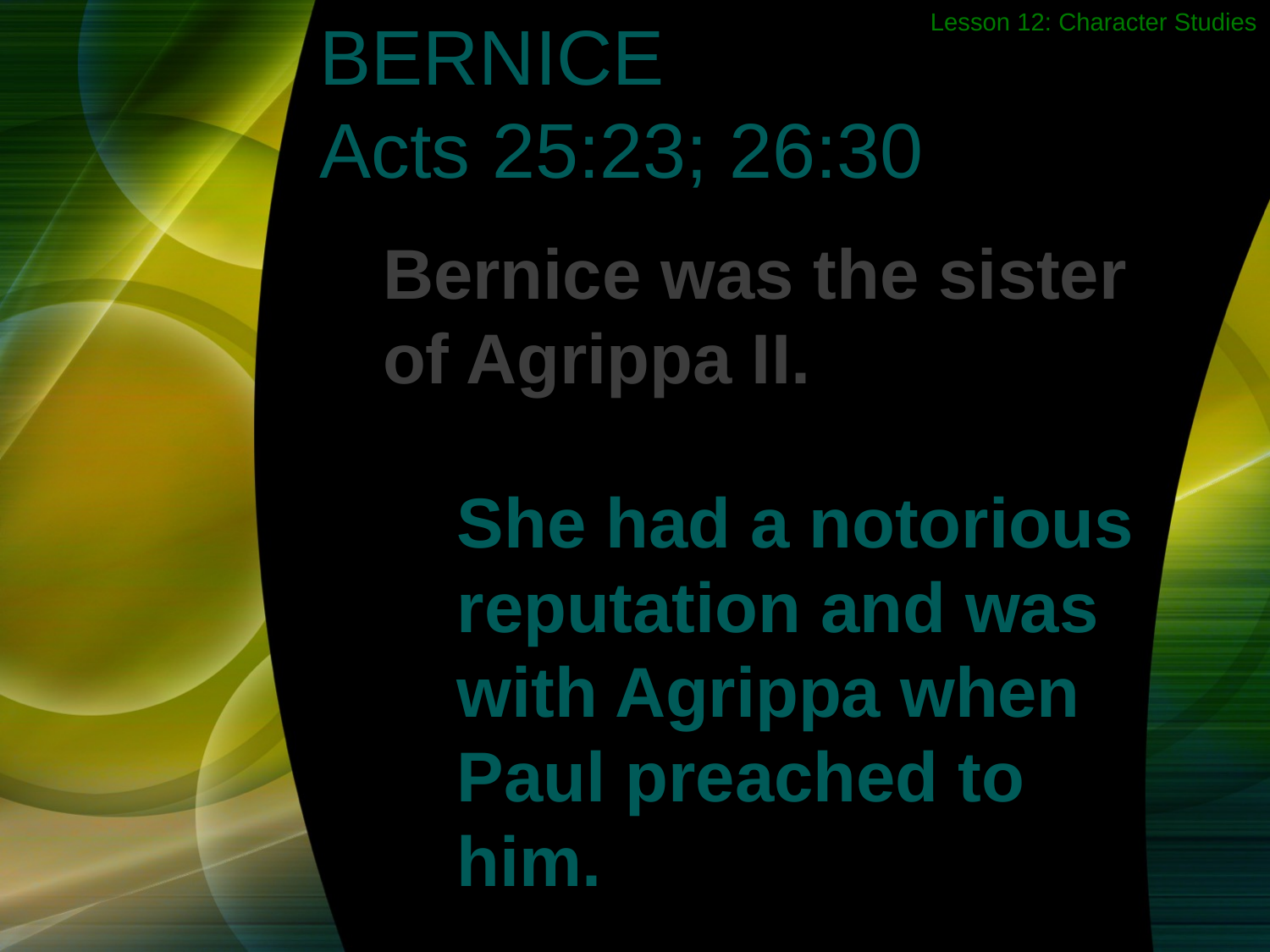

BERNICE
Acts 25:23; 26:30
Lesson 12: Character Studies
Bernice was the sister of Agrippa II.
She had a notorious reputation and was with Agrippa when Paul preached to him.